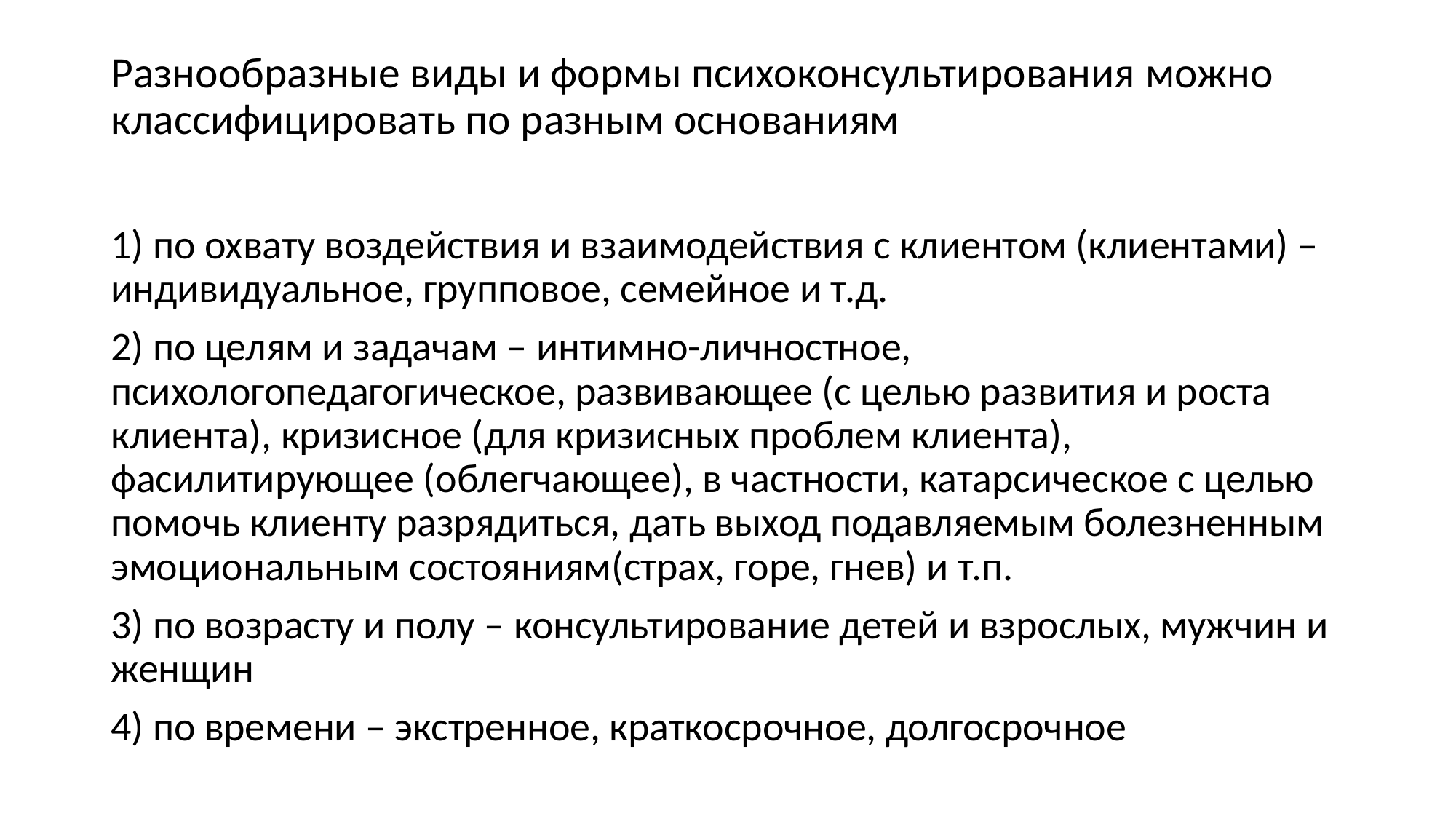

# Разнообразные виды и формы психоконсультирования можно классифицировать по разным основаниям
1) по охвату воздействия и взаимодействия с клиентом (клиентами) – индивидуальное, групповое, семейное и т.д.
2) по целям и задачам – интимно-личностное, психологопедагогическое, развивающее (с целью развития и роста клиента), кризисное (для кризисных проблем клиента), фасилитирующее (облегчающее), в частности, катарсическое с целью помочь клиенту разрядиться, дать выход подавляемым болезненным эмоциональным состояниям(страх, горе, гнев) и т.п.
3) по возрасту и полу – консультирование детей и взрослых, мужчин и женщин
4) по времени – экстренное, краткосрочное, долгосрочное